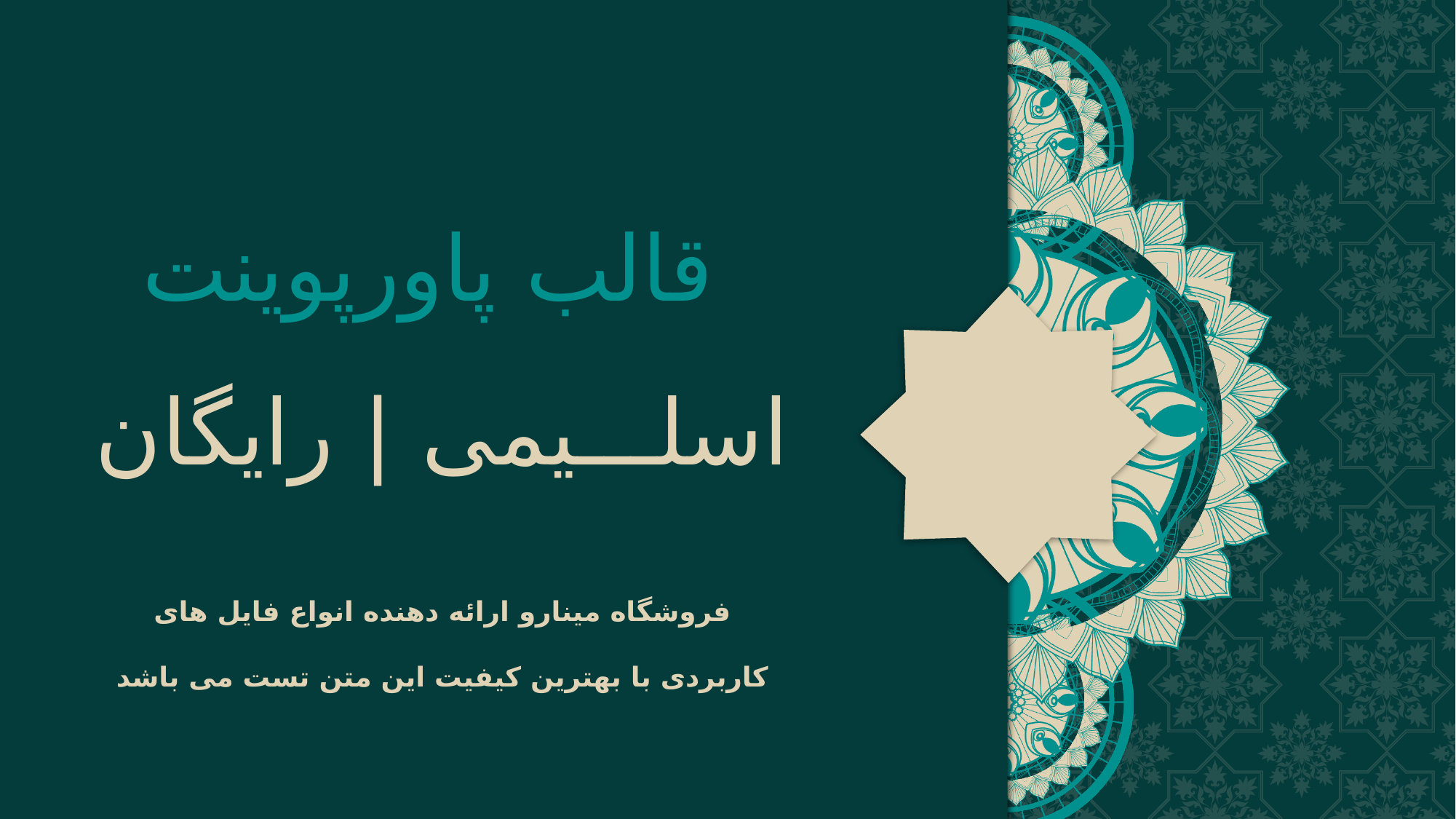

قالب پاورپوینت
اسلـــیمی | رایگان
فروشگاه مینارو ارائه دهنده انواع فایل های کاربردی با بهترین کیفیت این متن تست می باشد